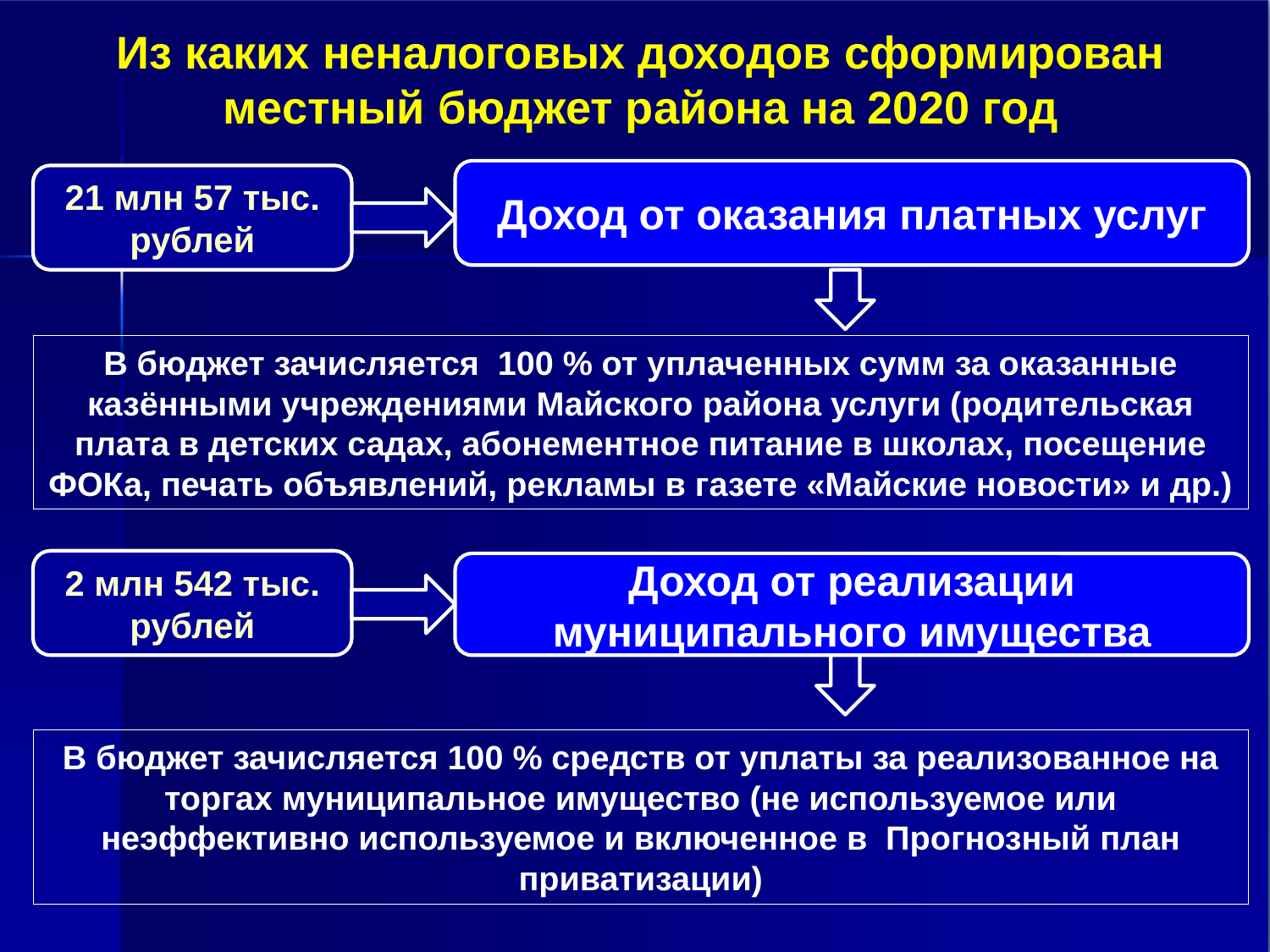

Из каких неналоговых доходов сформирован местный бюджет района на 2020 год
Доход от оказания платных услуг

В бюджет зачисляется  100 % от уплаченных сумм за оказанные казёнными учреждениями Майского района услуги (родительская плата в детских садах, абонементное питание в школах, посещение ФОКа, печать объявлений, рекламы в газете «Майские новости» и др.)
21 млн 57 тыс. рублей

2 млн 542 тыс. рублей

Доход от реализации муниципального имущества

В бюджет зачисляется 100 % средств от уплаты за реализованное на торгах муниципальное имущество (не используемое или неэффективно используемое и включенное в  Прогнозный план приватизации)